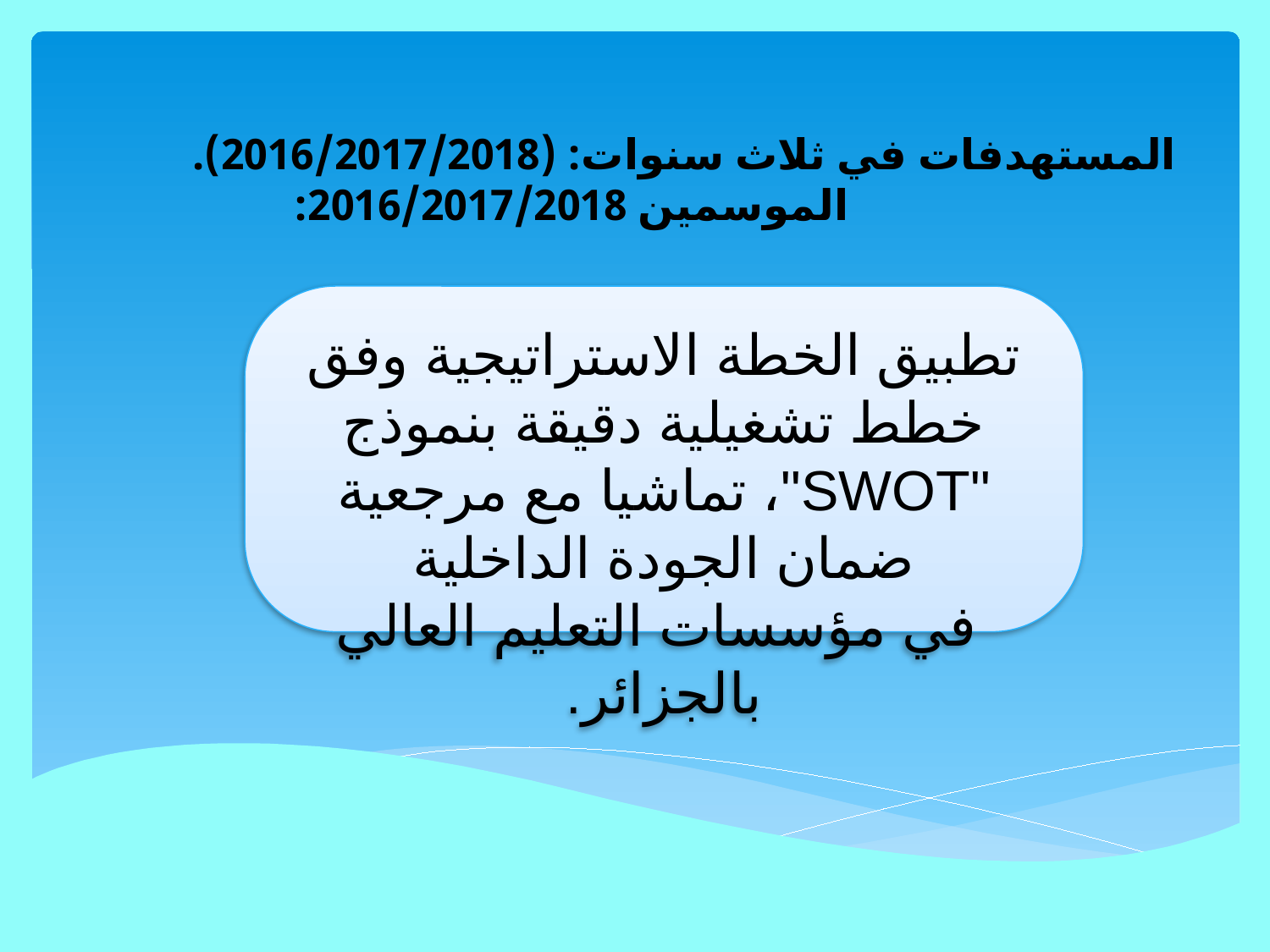

المستهدفات في ثلاث سنوات: (2016/2017/2018).
 الموسمين 2016/2017/2018:
تطبيق الخطة الاستراتيجية وفق خطط تشغيلية دقيقة بنموذج "SWOT"، تماشيا مع مرجعية ضمان الجودة الداخلية
 في مؤسسات التعليم العالي بالجزائر.